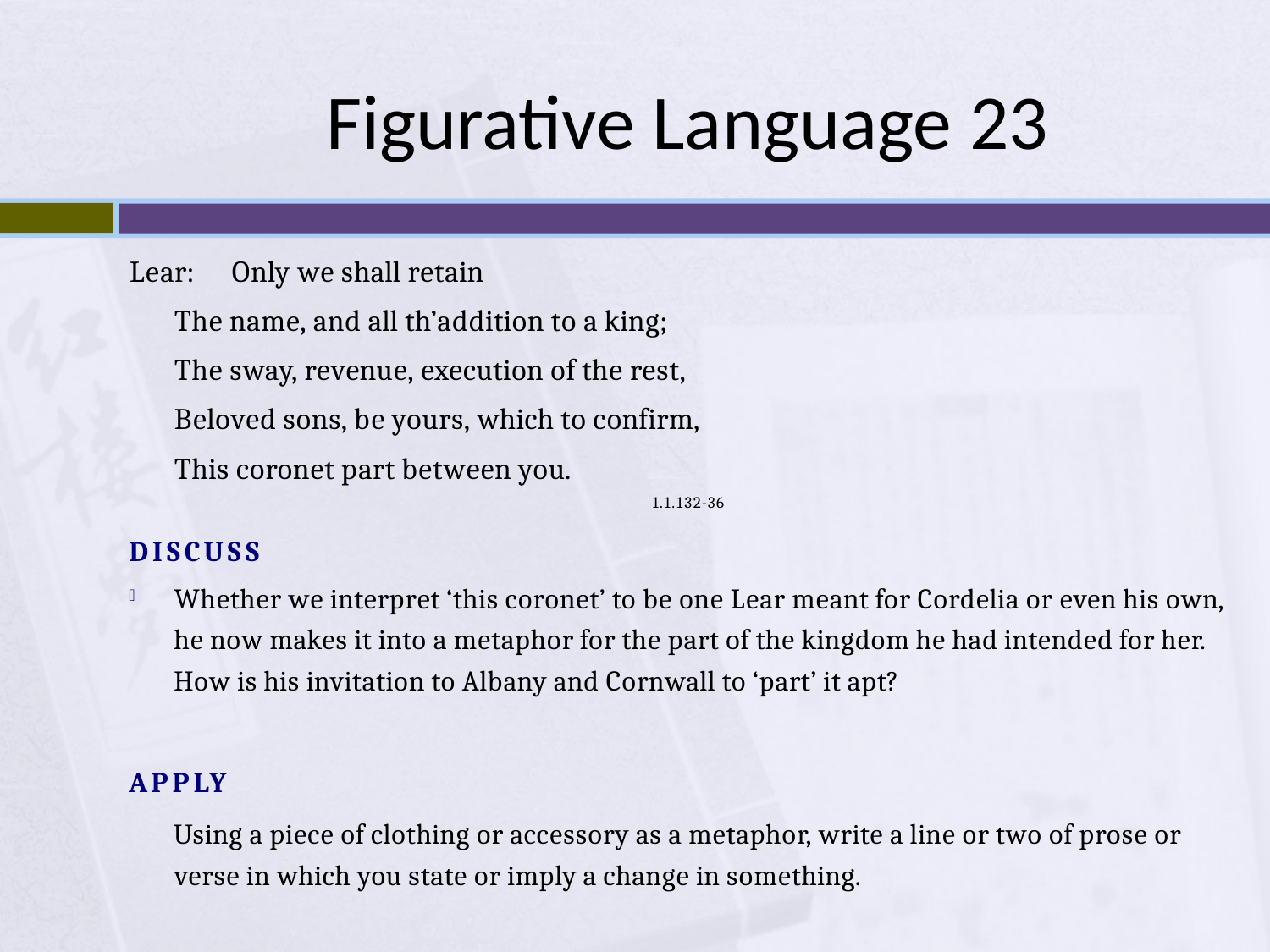

# Figurative Language 23
Lear:		Only we shall retain
		The name, and all th’addition to a king;
		The sway, revenue, execution of the rest,
		Beloved sons, be yours, which to confirm,
		This coronet part between you.
1.1.132-36
DISCUSS
Whether we interpret ‘this coronet’ to be one Lear meant for Cordelia or even his own, he now makes it into a metaphor for the part of the kingdom he had intended for her. How is his invitation to Albany and Cornwall to ‘part’ it apt?

APPLY
Using a piece of clothing or accessory as a metaphor, write a line or two of prose or verse in which you state or imply a change in something.